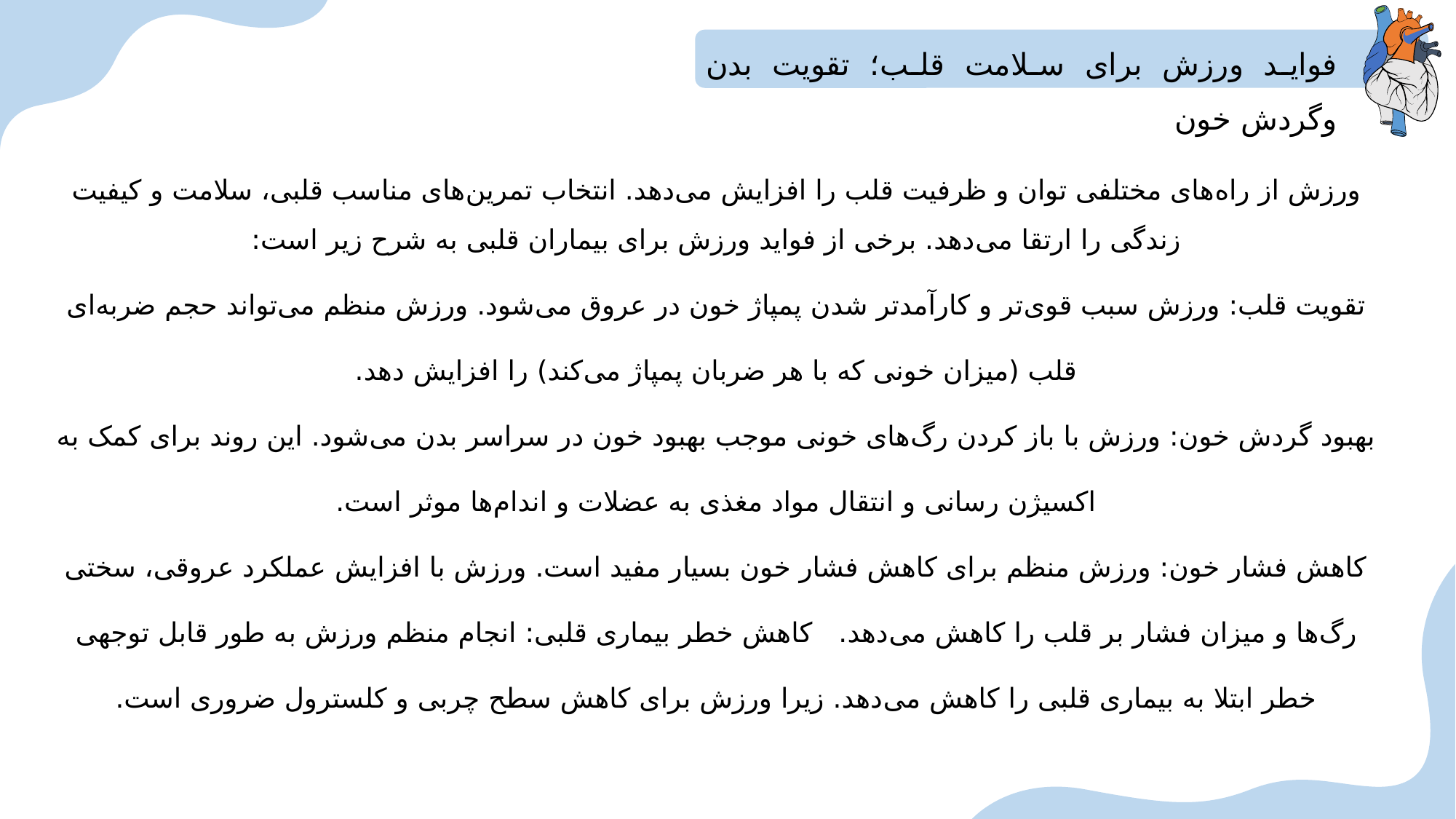

فواید ورزش برای سلامت قلب؛ تقویت بدن وگردش خون
ورزش از راه‌های مختلفی توان و ظرفیت قلب را افزایش می‌دهد. انتخاب تمرین‌های مناسب قلبی، سلامت و کیفیت زندگی را ارتقا می‌دهد. برخی از فواید ورزش برای بیماران قلبی به شرح زیر است:
تقویت قلب: ورزش سبب قوی‌تر و کارآمدتر شدن پمپاژ خون در عروق می‌شود. ورزش منظم می‌تواند حجم ضربه‌ای قلب (میزان خونی که با هر ضربان پمپاژ می‌کند) را افزایش دهد.
بهبود گردش خون: ورزش با باز کردن رگ‌های خونی موجب بهبود خون در سراسر بدن می‌شود. این روند برای کمک به اکسیژن رسانی و انتقال مواد مغذی به عضلات و اندام‌ها موثر است.
کاهش فشار خون: ورزش منظم برای کاهش فشار خون بسیار مفید است. ورزش با افزایش عملکرد عروقی، سختی رگ‌ها و میزان فشار بر قلب را کاهش می‌دهد.   کاهش خطر بیماری قلبی: انجام منظم ورزش به طور قابل توجهی خطر ابتلا به بیماری قلبی را کاهش می‌دهد. زیرا ورزش برای کاهش سطح چربی و کلسترول ضروری است.